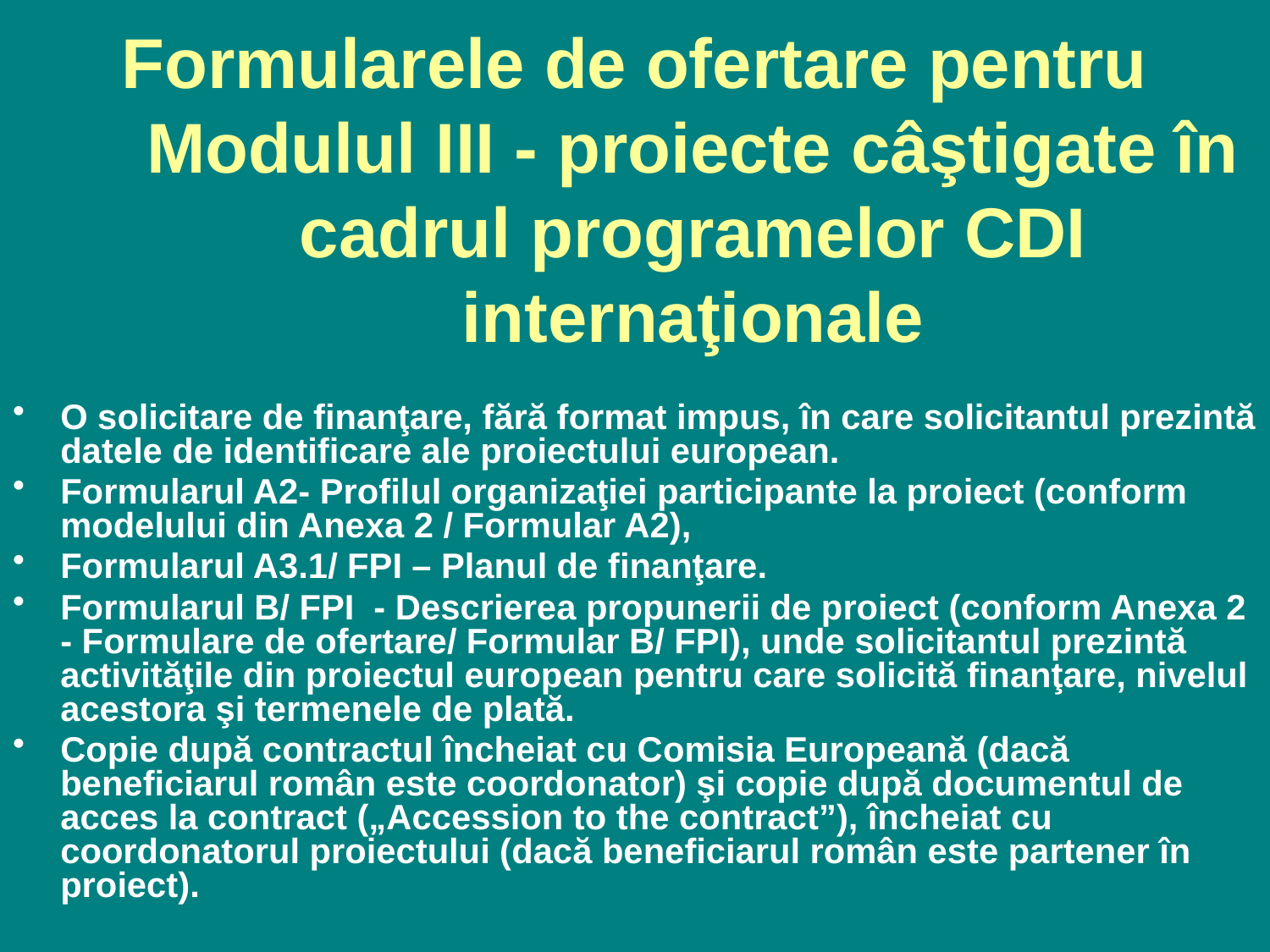

# Formularele de ofertare pentru Modulul III - proiecte câştigate în cadrul programelor CDI internaţionale
O solicitare de finanţare, fără format impus, în care solicitantul prezintă datele de identificare ale proiectului european.
Formularul A2- Profilul organizaţiei participante la proiect (conform modelului din Anexa 2 / Formular A2),
Formularul A3.1/ FPI – Planul de finanţare.
Formularul B/ FPI  - Descrierea propunerii de proiect (conform Anexa 2 - Formulare de ofertare/ Formular B/ FPI), unde solicitantul prezintă activităţile din proiectul european pentru care solicită finanţare, nivelul acestora şi termenele de plată.
Copie după contractul încheiat cu Comisia Europeană (dacă beneficiarul român este coordonator) şi copie după documentul de acces la contract („Accession to the contract”), încheiat cu coordonatorul proiectului (dacă beneficiarul român este partener în proiect).